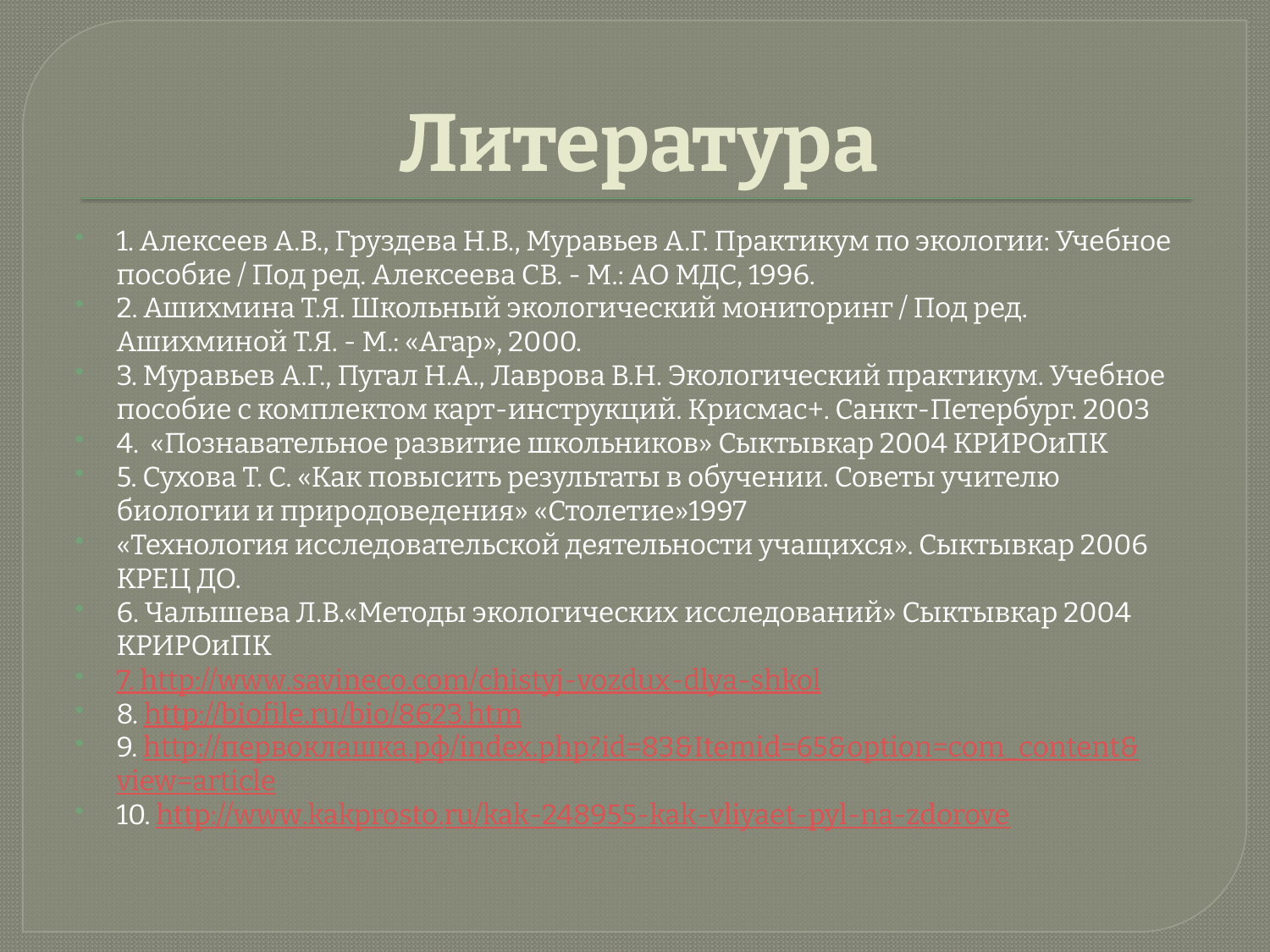

# Литература
1. Алексеев А.В., Груздева Н.В., Муравьев А.Г. Практикум по экологии: Учебное пособие / Под ред. Алексеева СВ. - М.: АО МДС, 1996.
2. Ашихмина Т.Я. Школьный экологический мониторинг / Под ред. Ашихминой Т.Я. - М.: «Агар», 2000.
3. Муравьев А.Г., Пугал Н.А., Лаврова В.Н. Экологический практикум. Учебное пособие с комплектом карт-инструкций. Крисмас+. Санкт-Петербург. 2003
4.  «Познавательное развитие школьников» Сыктывкар 2004 КРИРОиПК
5. Сухова Т. С. «Как повысить результаты в обучении. Советы учителю биологии и природоведения» «Столетие»1997
«Технология исследовательской деятельности учащихся». Сыктывкар 2006    КРЕЦ ДО.
6. Чалышева Л.В.«Методы экологических исследований» Сыктывкар 2004 КРИРОиПК
7. http://www.savineco.com/chistyj-vozdux-dlya-shkol
8. http://biofile.ru/bio/8623.htm
9. http://первоклашка.рф/index.php?id=83&Itemid=65&option=com_content&view=article
10. http://www.kakprosto.ru/kak-248955-kak-vliyaet-pyl-na-zdorove